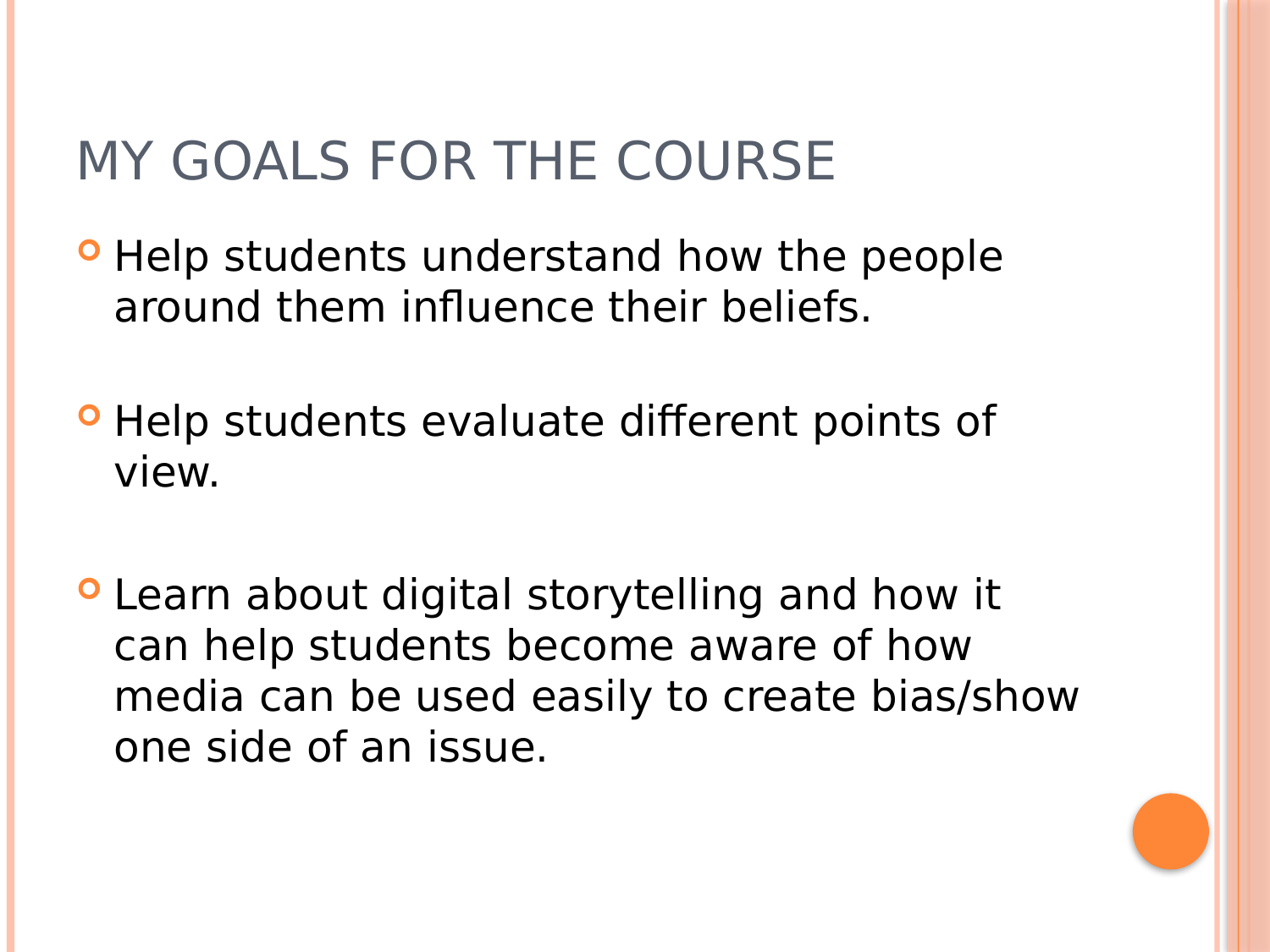

# My Goals for the Course
Help students understand how the people around them influence their beliefs.

Help students evaluate different points of view.

Learn about digital storytelling and how it can help students become aware of how media can be used easily to create bias/show one side of an issue.